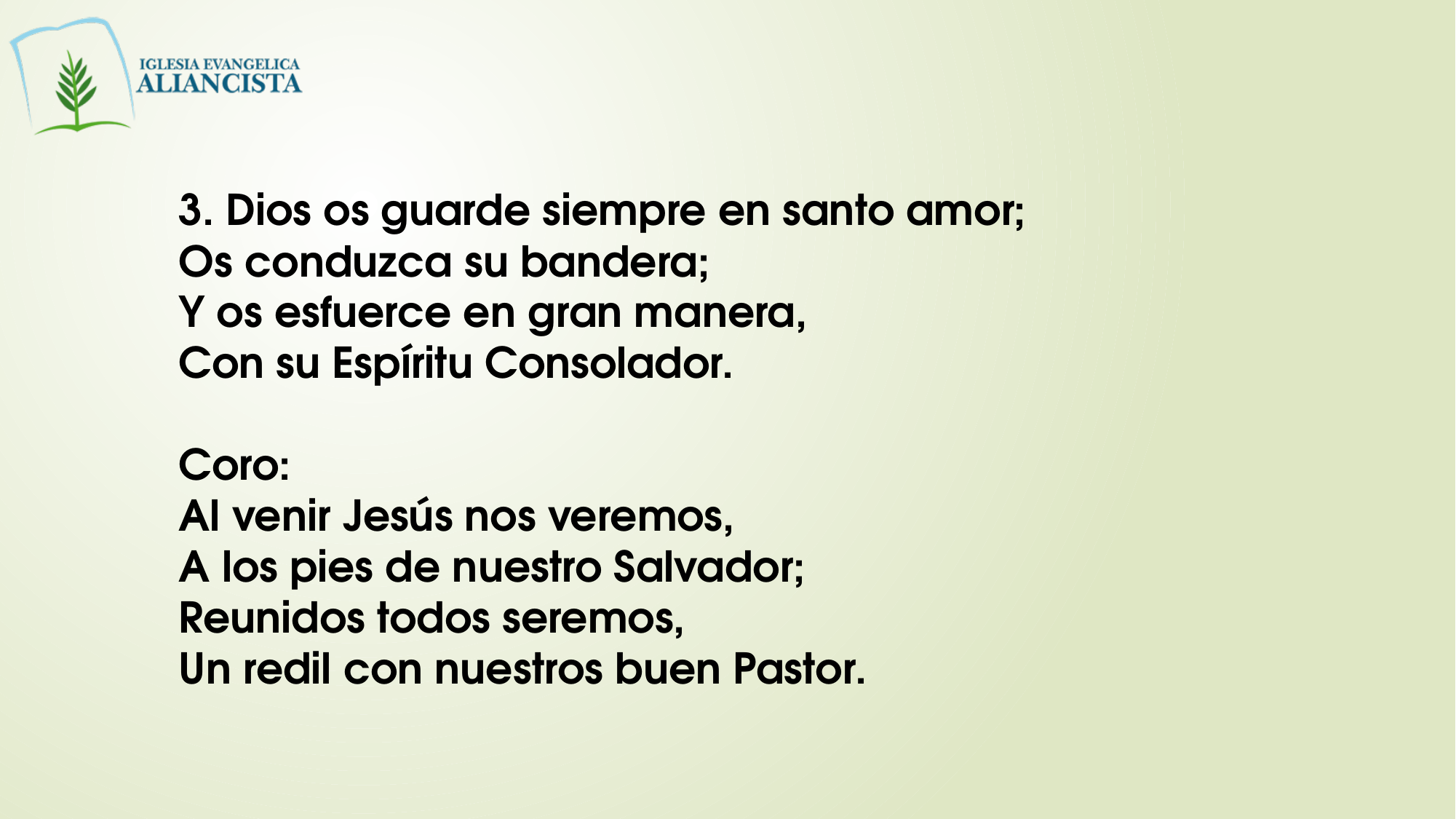

3. Dios os guarde siempre en santo amor;
Os conduzca su bandera;
Y os esfuerce en gran manera,
Con su Espíritu Consolador.

Coro:
Al venir Jesús nos veremos,
A los pies de nuestro Salvador;
Reunidos todos seremos,
Un redil con nuestros buen Pastor.